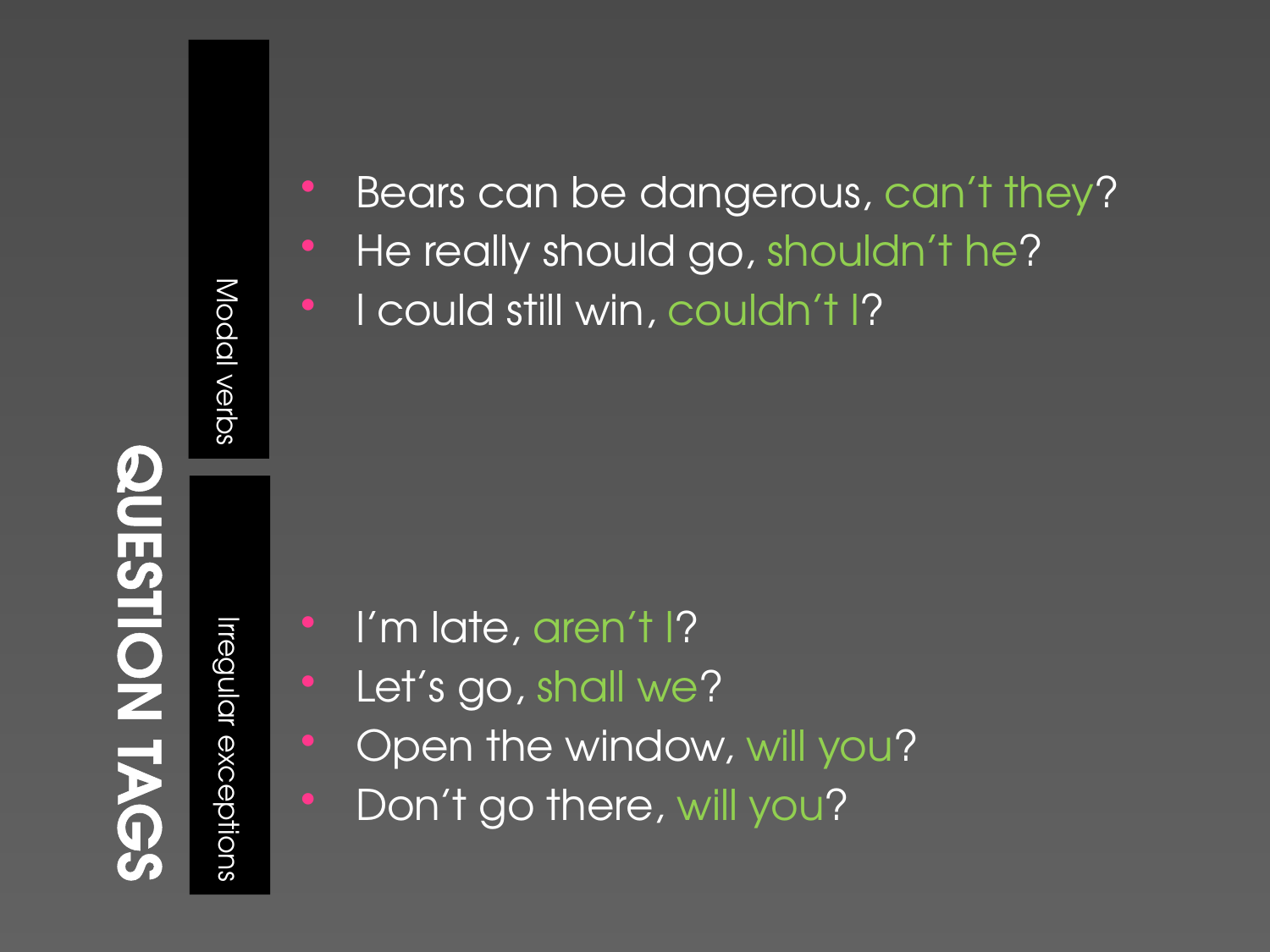

Modal verbs
# QUESTION TAGS

Bears can be dangerous, can’t they?
He really should go, shouldn’t he?
I could still win, couldn’t I?
Irregular exceptions

I’m late, aren’t I?
Let’s go, shall we?
Open the window, will you?
Don’t go there, will you?